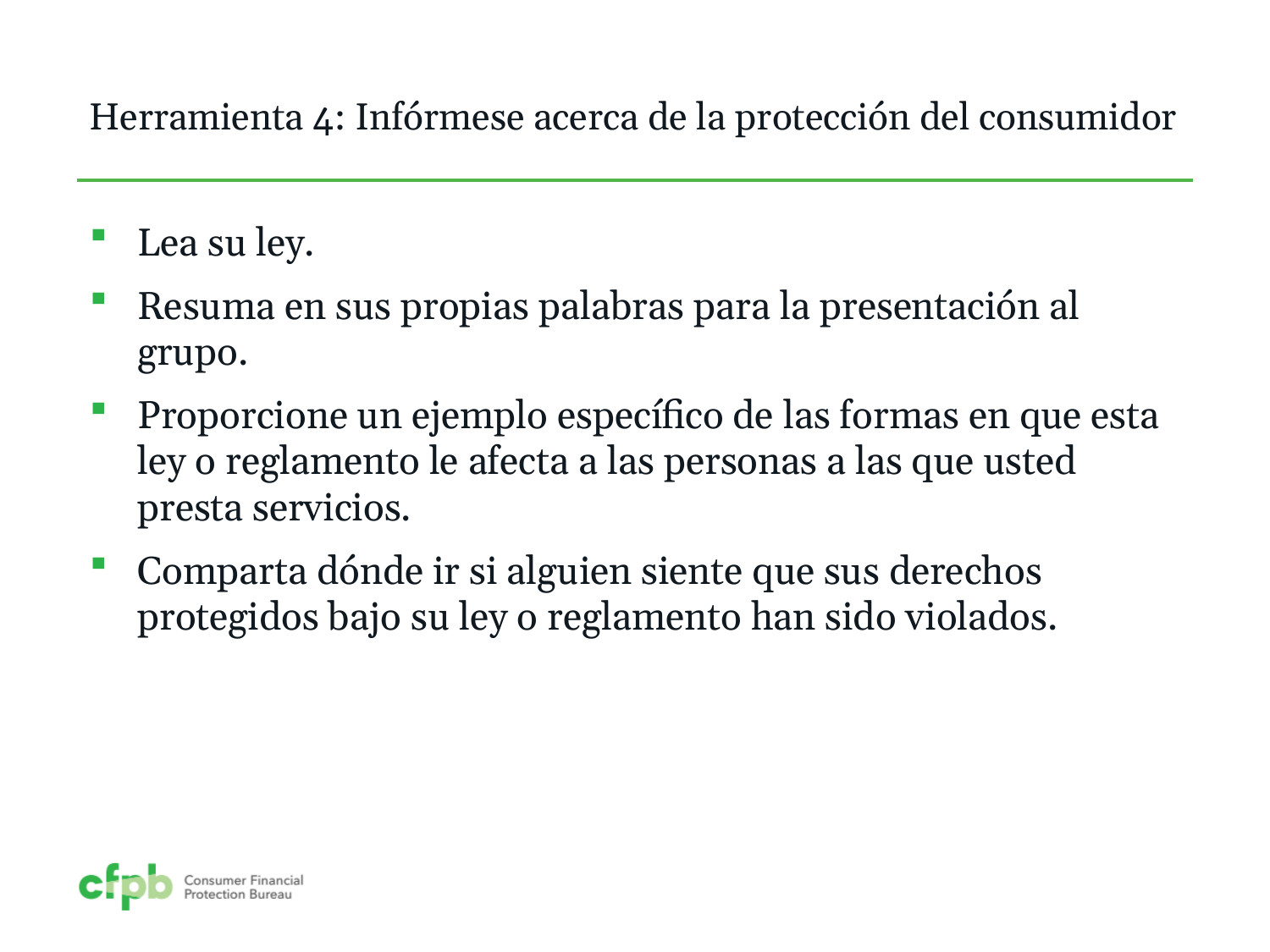

# Herramienta 4: Infórmese acerca de la protección del consumidor
Lea su ley.
Resuma en sus propias palabras para la presentación al grupo.
Proporcione un ejemplo específico de las formas en que esta ley o reglamento le afecta a las personas a las que usted presta servicios.
Comparta dónde ir si alguien siente que sus derechos protegidos bajo su ley o reglamento han sido violados.